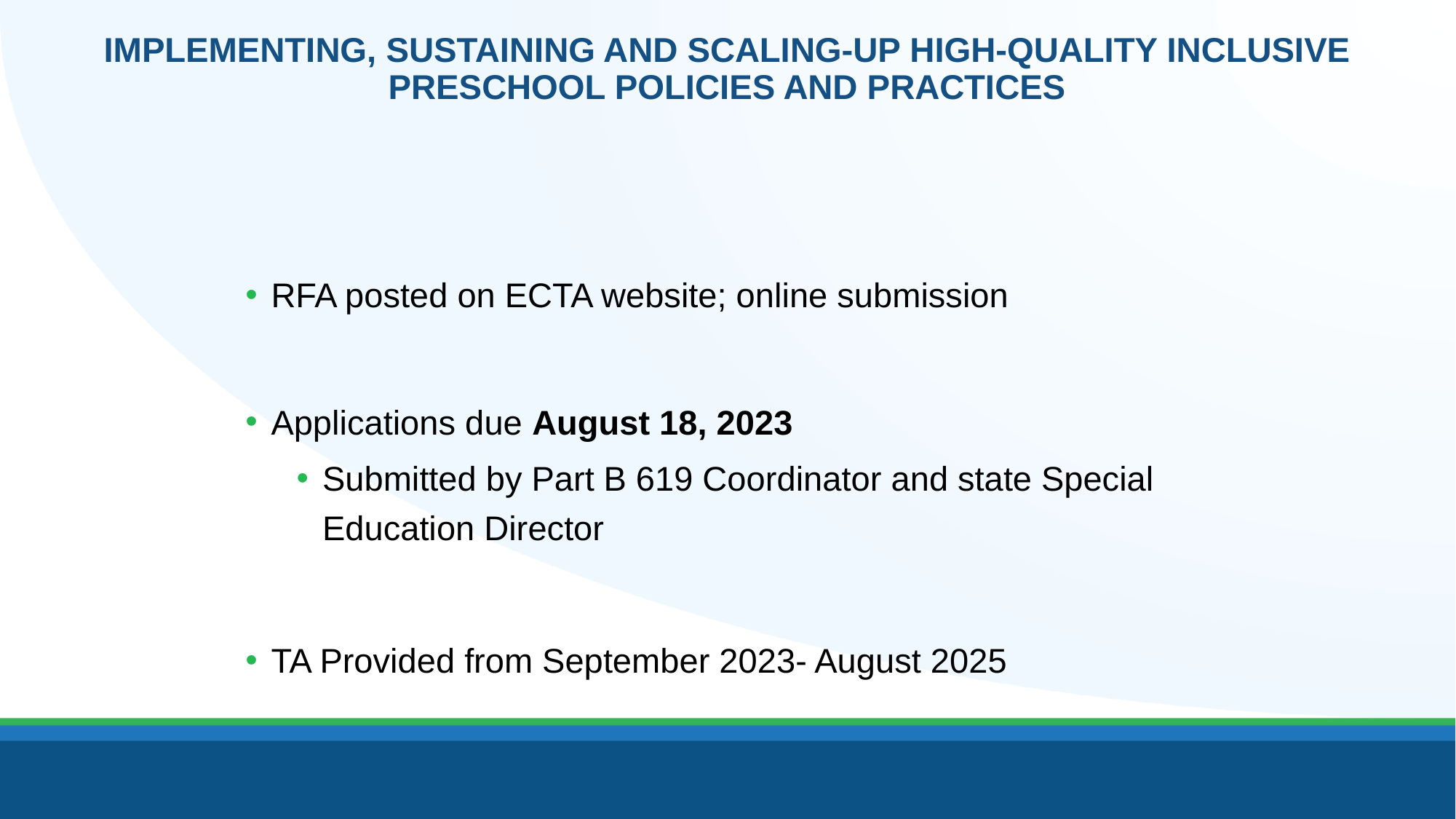

# IMPLEMENTING, SUSTAINING AND SCALING-UP HIGH-QUALITY INCLUSIVE PRESCHOOL POLICIES AND PRACTICES

RFA posted on ECTA website; online submission

Applications due August 18, 2023
Submitted by Part B 619 Coordinator and state Special Education Director

TA Provided from September 2023- August 2025